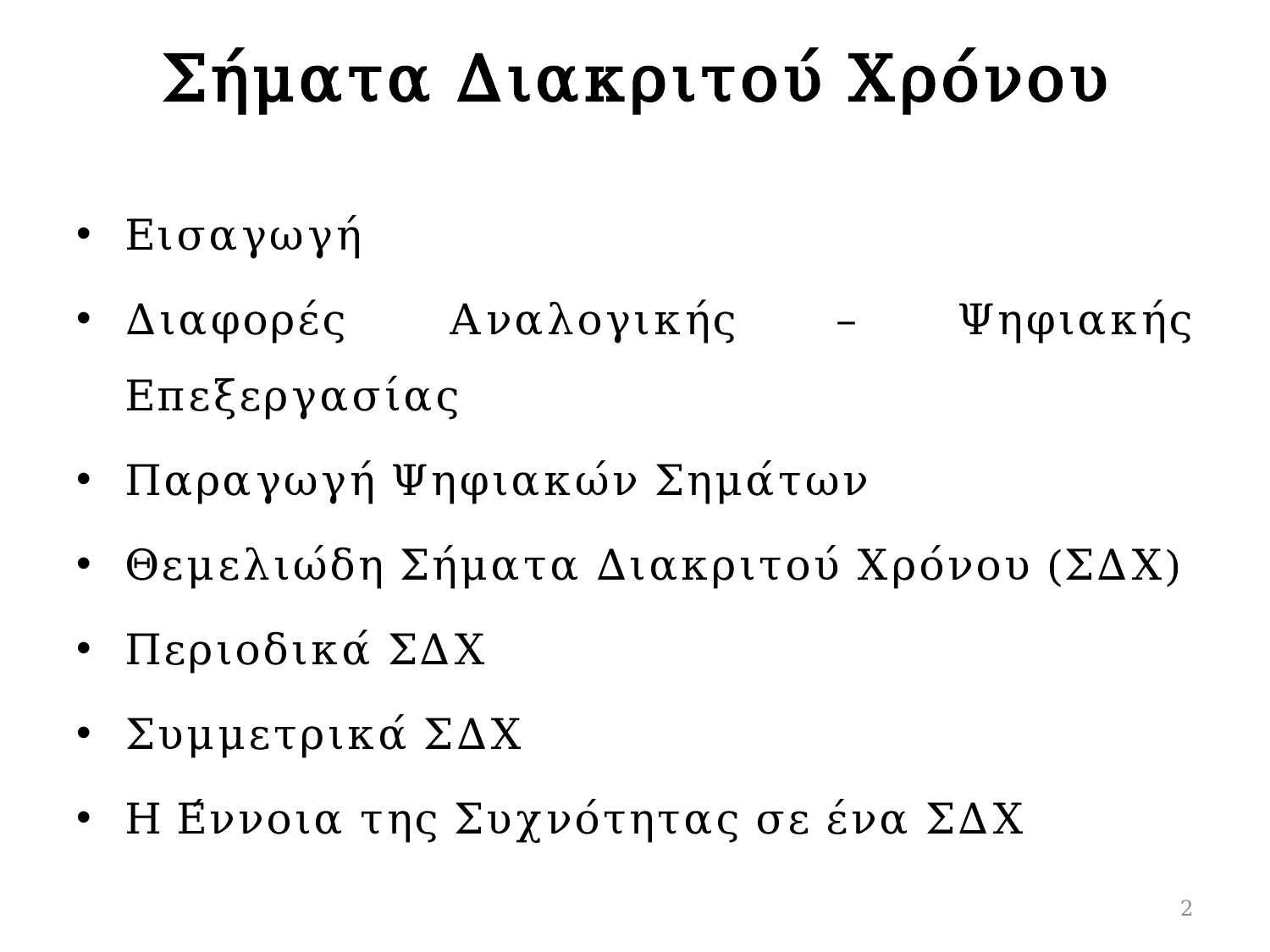

# Σήματα Διακριτού Χρόνου
Εισαγωγή
Διαφορές Αναλογικής – Ψηφιακής Επεξεργασίας
Παραγωγή Ψηφιακών Σημάτων
Θεμελιώδη Σήματα Διακριτού Χρόνου (ΣΔΧ)
Περιοδικά ΣΔΧ
Συμμετρικά ΣΔΧ
Η Έννοια της Συχνότητας σε ένα ΣΔΧ
2